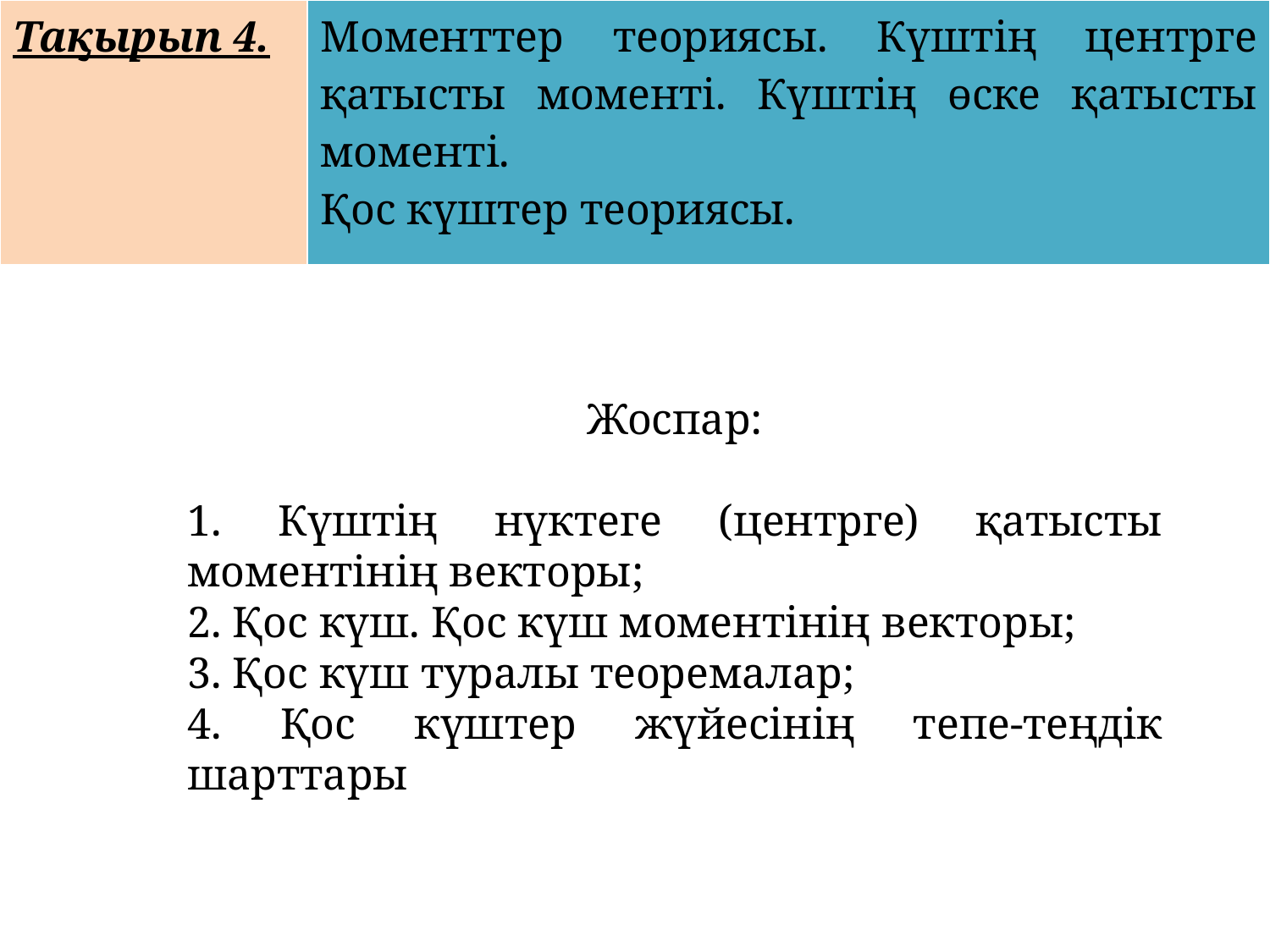

| Тақырып 4. | Моменттер теориясы. Күштің центрге қатысты моменті. Күштің өске қатысты моменті. Қос күштер теориясы. |
| --- | --- |
Жоспар:

1. Күштің нүктеге (центрге) қатысты моментінің векторы;
2. Қос күш. Қос күш моментінің векторы;
3. Қос күш туралы теоремалар;
4. Қос күштер жүйесінің тепе-теңдік шарттары